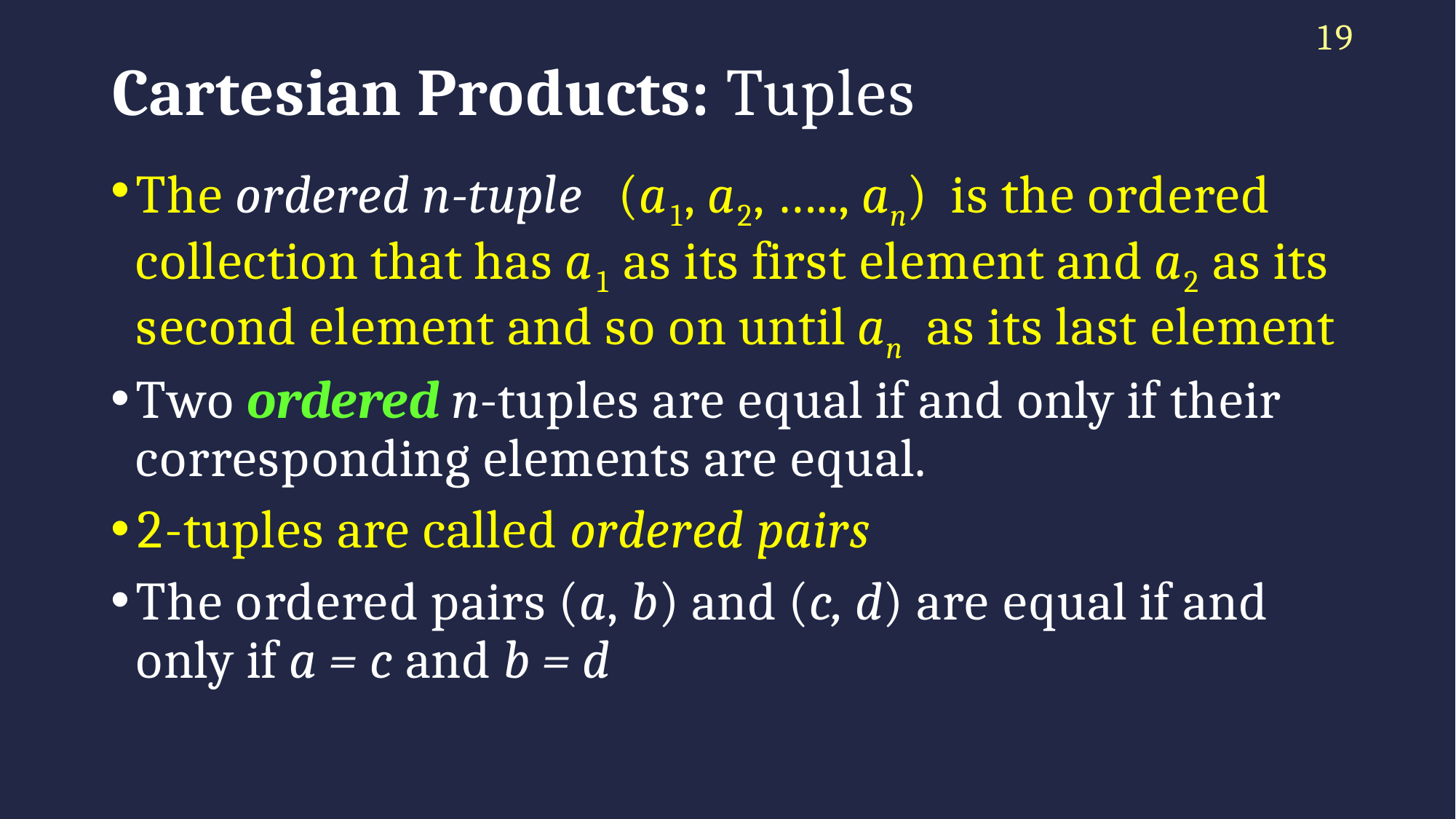

19
# Cartesian Products: Tuples
The ordered n-tuple   (a1, a2, ….., an)  is the ordered collection that has a1 as its first element and a2 as its second element and so on until an  as its last element
Two ordered n-tuples are equal if and only if their corresponding elements are equal.
2-tuples are called ordered pairs
The ordered pairs (a, b) and (c, d) are equal if and only if a = c and b = d